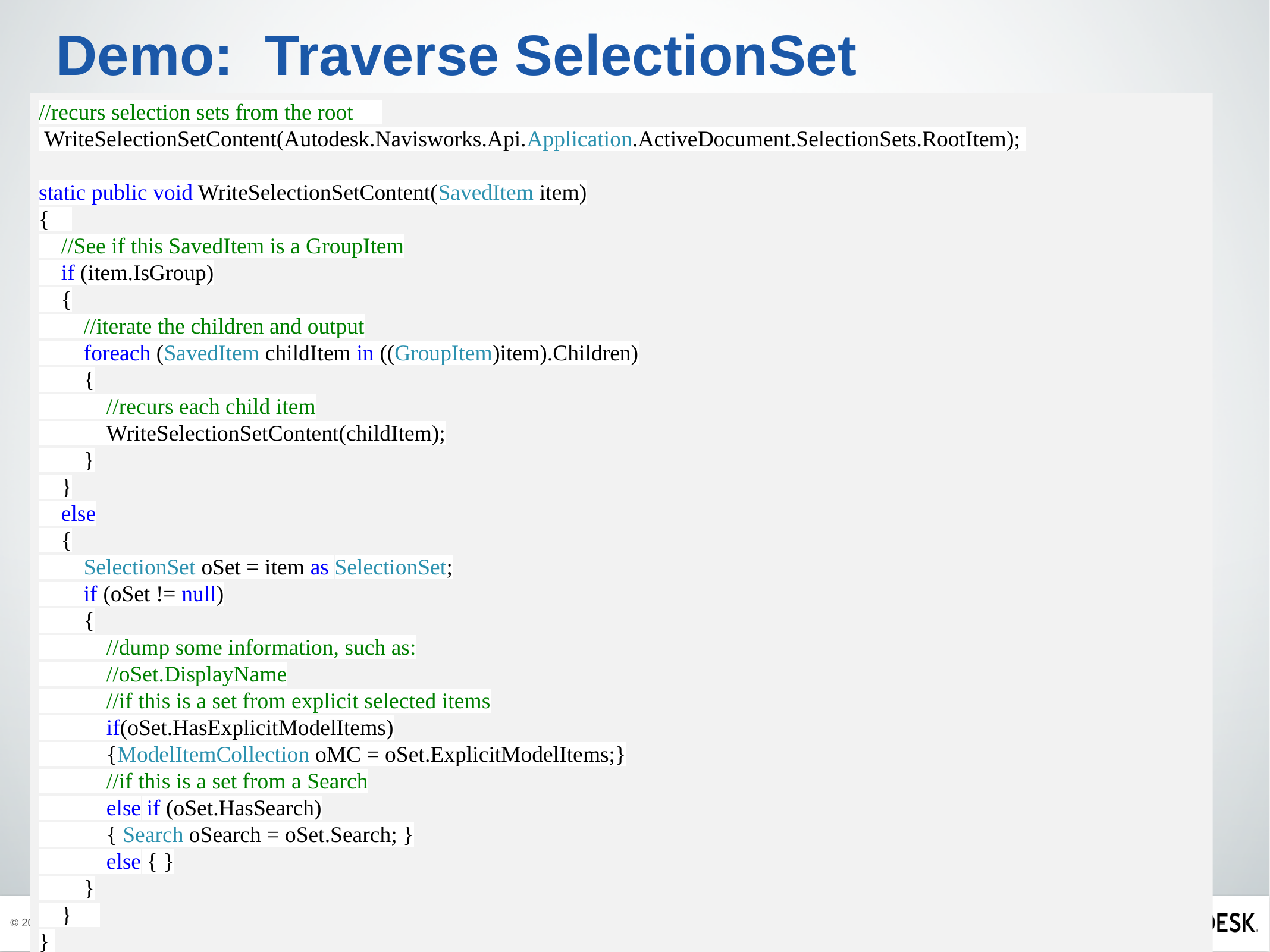

# Demo:  Traverse SelectionSet
//recurs selection sets from the root
 WriteSelectionSetContent(Autodesk.Navisworks.Api.Application.ActiveDocument.SelectionSets.RootItem);

static public void WriteSelectionSetContent(SavedItem item)
{
    //See if this SavedItem is a GroupItem
    if (item.IsGroup)
    {
        //iterate the children and output
        foreach (SavedItem childItem in ((GroupItem)item).Children)
        {
            //recurs each child item
            WriteSelectionSetContent(childItem);
        }
    }
    else
    {
        SelectionSet oSet = item as SelectionSet;
        if (oSet != null)
        {
            //dump some information, such as:
            //oSet.DisplayName
            //if this is a set from explicit selected items
            if(oSet.HasExplicitModelItems)
            {ModelItemCollection oMC = oSet.ExplicitModelItems;}
            //if this is a set from a Search
            else if (oSet.HasSearch)
            { Search oSearch = oSet.Search; }
            else { }
        }
    }
}